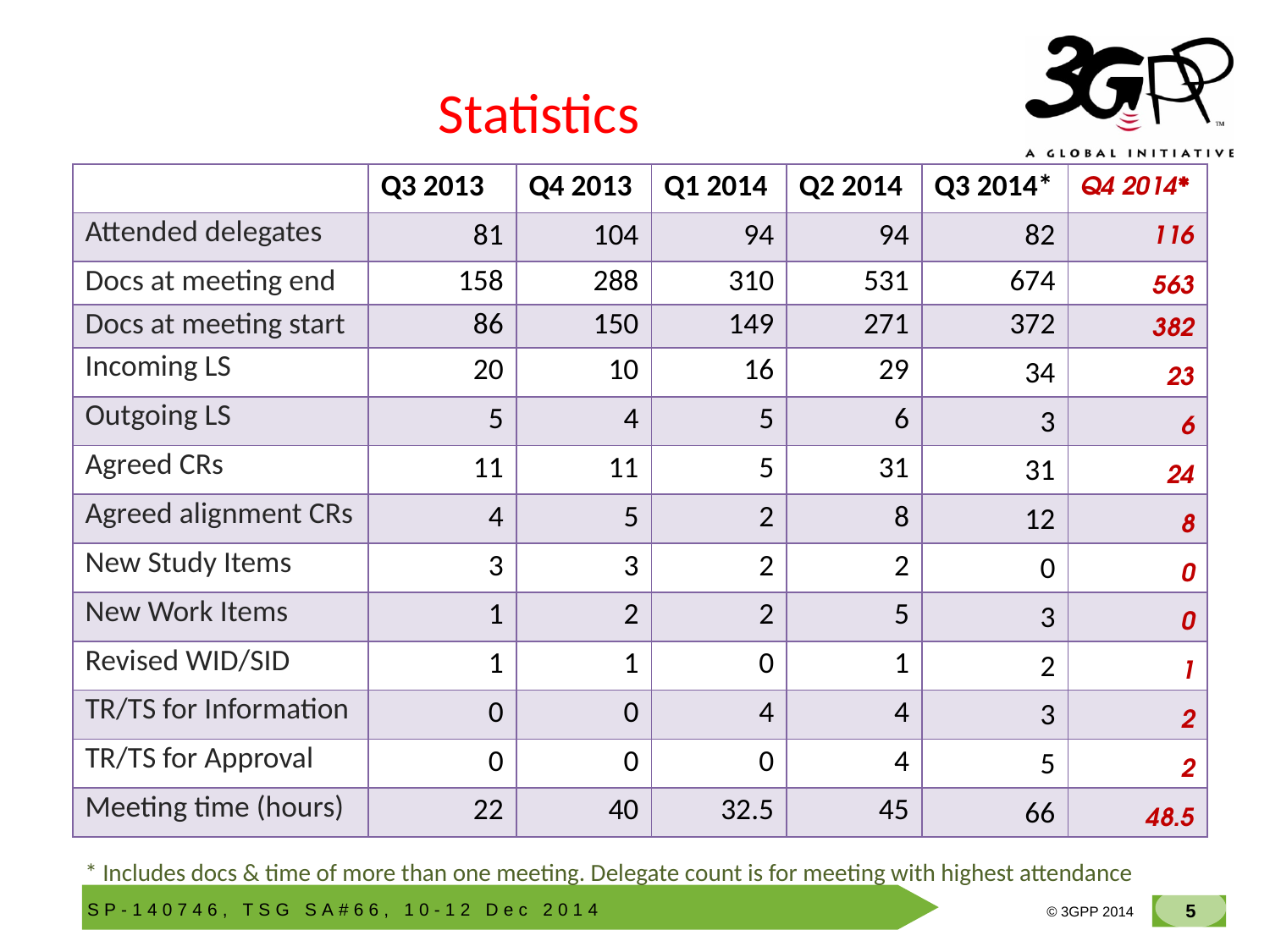

# Statistics
|  | Q3 2013 | Q4 2013 | Q1 2014 | Q2 2014 | Q3 2014\* | Q4 2014\* |
| --- | --- | --- | --- | --- | --- | --- |
| Attended delegates | 81 | 104 | 94 | 94 | 82 | 116 |
| Docs at meeting end | 158 | 288 | 310 | 531 | 674 | 563 |
| Docs at meeting start | 86 | 150 | 149 | 271 | 372 | 382 |
| Incoming LS | 20 | 10 | 16 | 29 | 34 | 23 |
| Outgoing LS | 5 | 4 | 5 | 6 | 3 | 6 |
| Agreed CRs | 11 | 11 | 5 | 31 | 31 | 24 |
| Agreed alignment CRs | 4 | 5 | 2 | 8 | 12 | 8 |
| New Study Items | 3 | 3 | 2 | 2 | 0 | 0 |
| New Work Items | 1 | 2 | 2 | 5 | 3 | 0 |
| Revised WID/SID | 1 | 1 | 0 | 1 | 2 | 1 |
| TR/TS for Information | 0 | 0 | 4 | 4 | 3 | 2 |
| TR/TS for Approval | 0 | 0 | 0 | 4 | 5 | 2 |
| Meeting time (hours) | 22 | 40 | 32.5 | 45 | 66 | 48.5 |
* Includes docs & time of more than one meeting. Delegate count is for meeting with highest attendance